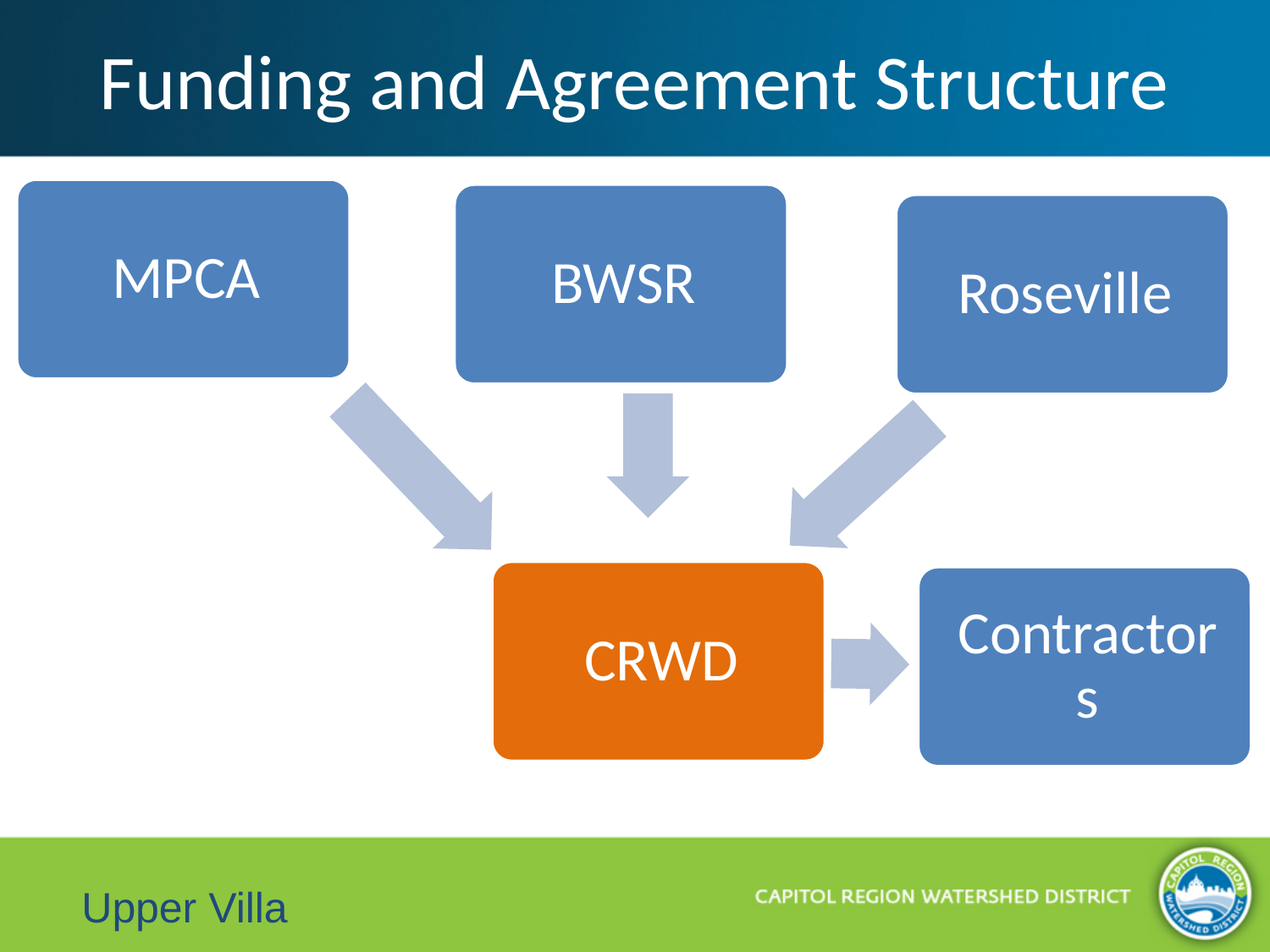

# Funding and Agreement Structure
MPCA

BWSR

Roseville

CRWD

Contractors
Upper Villa